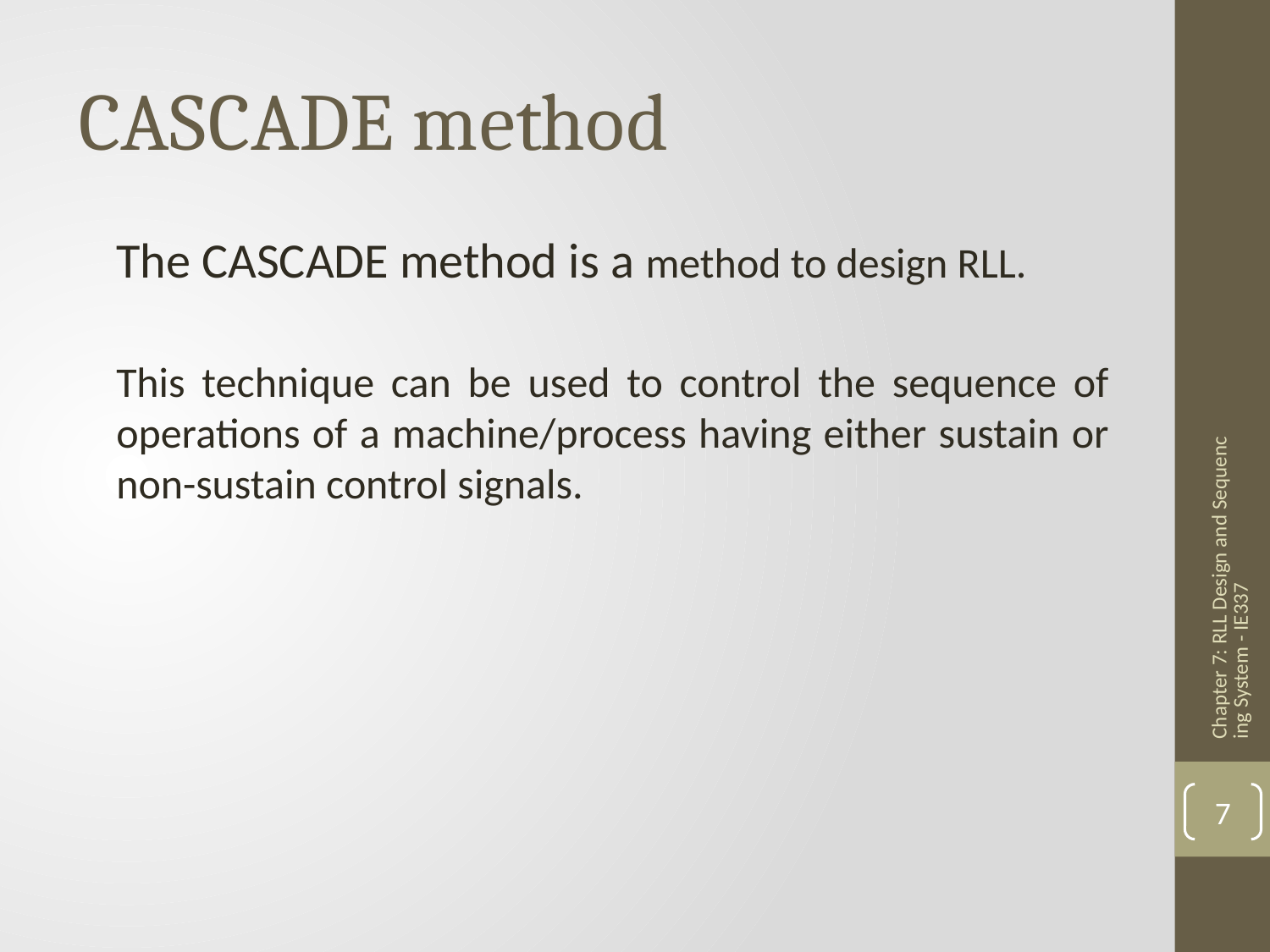

# CASCADE method
The CASCADE method is a method to design RLL.

This technique can be used to control the sequence of operations of a machine/process having either sustain or non-sustain control signals.

Chapter 7: RLL Design and Sequencing System - IE337
7